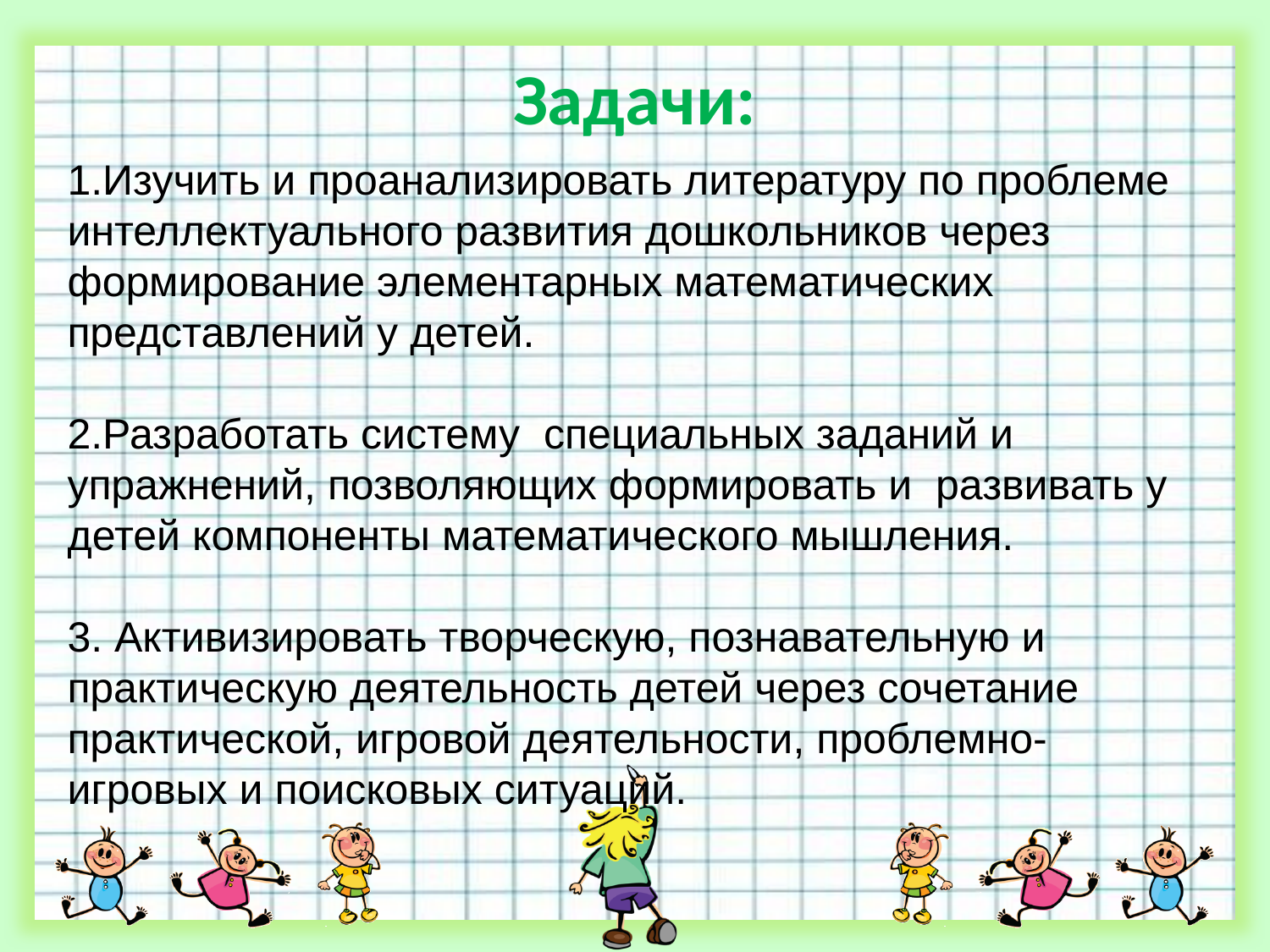

# Задачи:
1.Изучить и проанализировать литературу по проблеме  интеллектуального развития дошкольников через формирование элементарных математических  представлений у детей.

2.Разработать систему  специальных заданий и упражнений, позволяющих формировать и  развивать у детей компоненты математического мышления.

3. Активизировать творческую, познавательную и практическую деятельность детей через сочетание практической, игровой деятельности, проблемно-игровых и поисковых ситуаций.